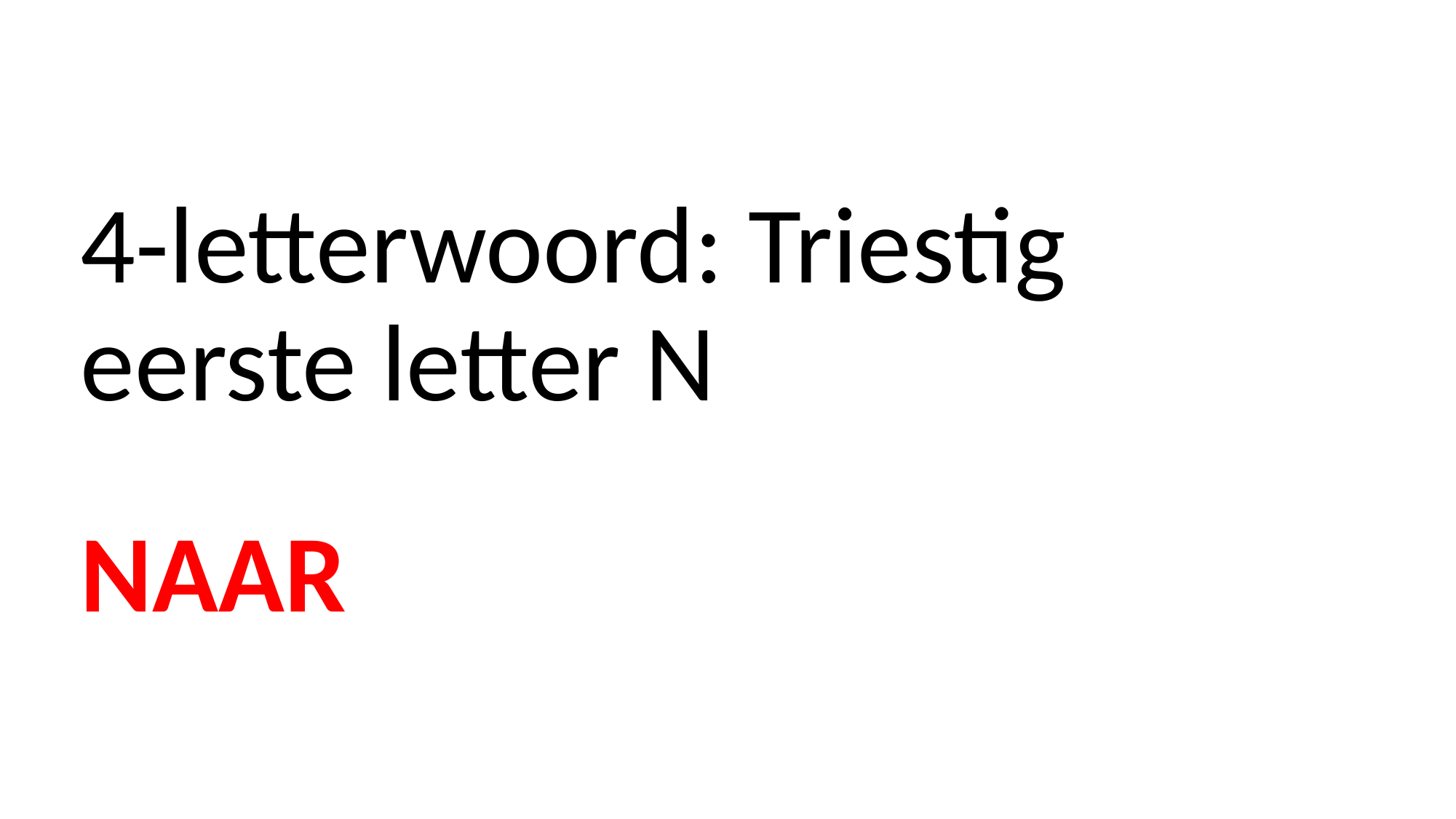

# 4-letterwoord: Triestig eerste letter N
NAAR